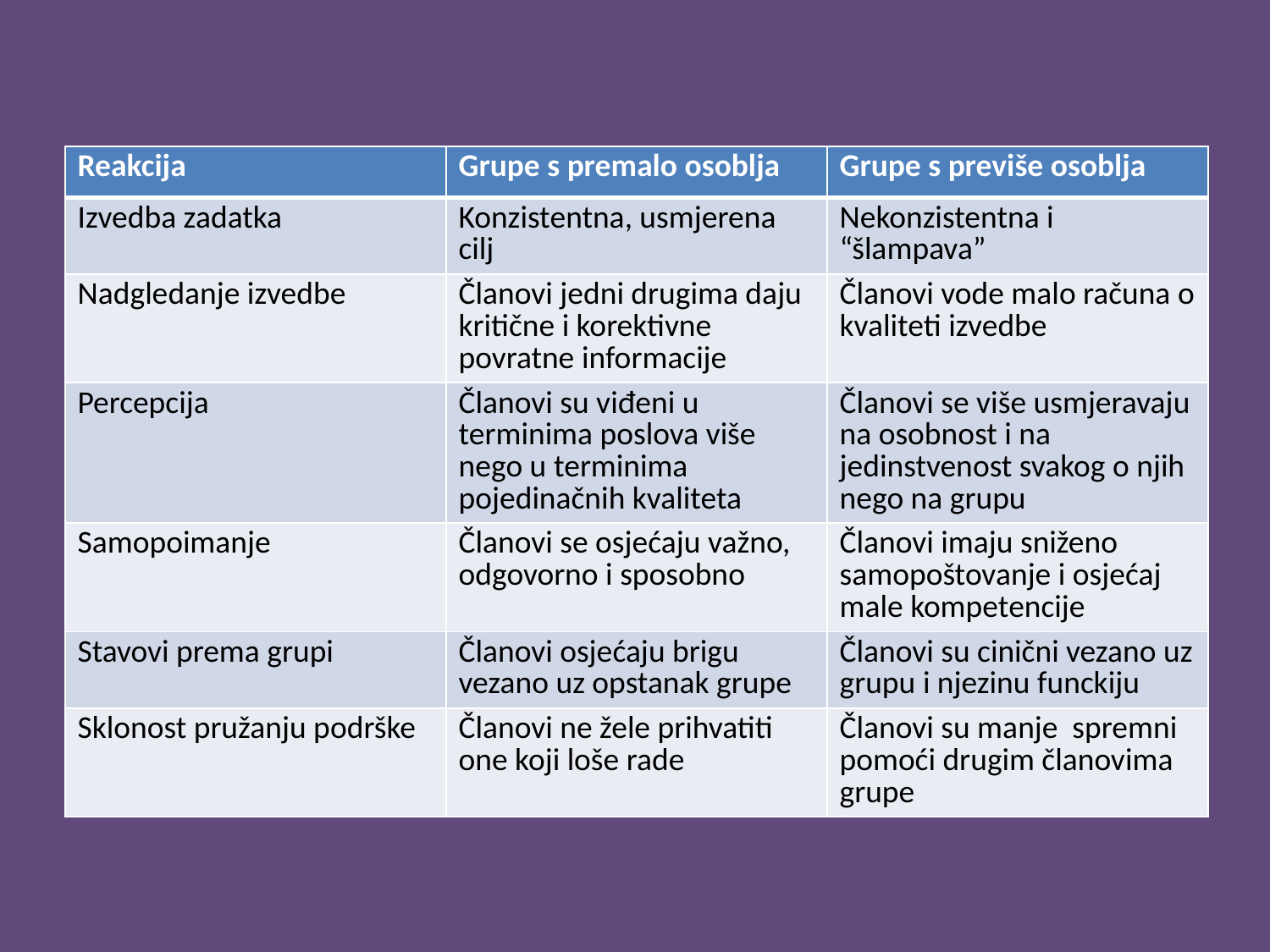

| Reakcija | Grupe s premalo osoblja | Grupe s previše osoblja |
| --- | --- | --- |
| Izvedba zadatka | Konzistentna, usmjerena cilj | Nekonzistentna i “šlampava” |
| Nadgledanje izvedbe | Članovi jedni drugima daju kritične i korektivne povratne informacije | Članovi vode malo računa o kvaliteti izvedbe |
| Percepcija | Članovi su viđeni u terminima poslova više nego u terminima pojedinačnih kvaliteta | Članovi se više usmjeravaju na osobnost i na jedinstvenost svakog o njih nego na grupu |
| Samopoimanje | Članovi se osjećaju važno, odgovorno i sposobno | Članovi imaju sniženo samopoštovanje i osjećaj male kompetencije |
| Stavovi prema grupi | Članovi osjećaju brigu vezano uz opstanak grupe | Članovi su cinični vezano uz grupu i njezinu funckiju |
| Sklonost pružanju podrške | Članovi ne žele prihvatiti one koji loše rade | Članovi su manje spremni pomoći drugim članovima grupe |